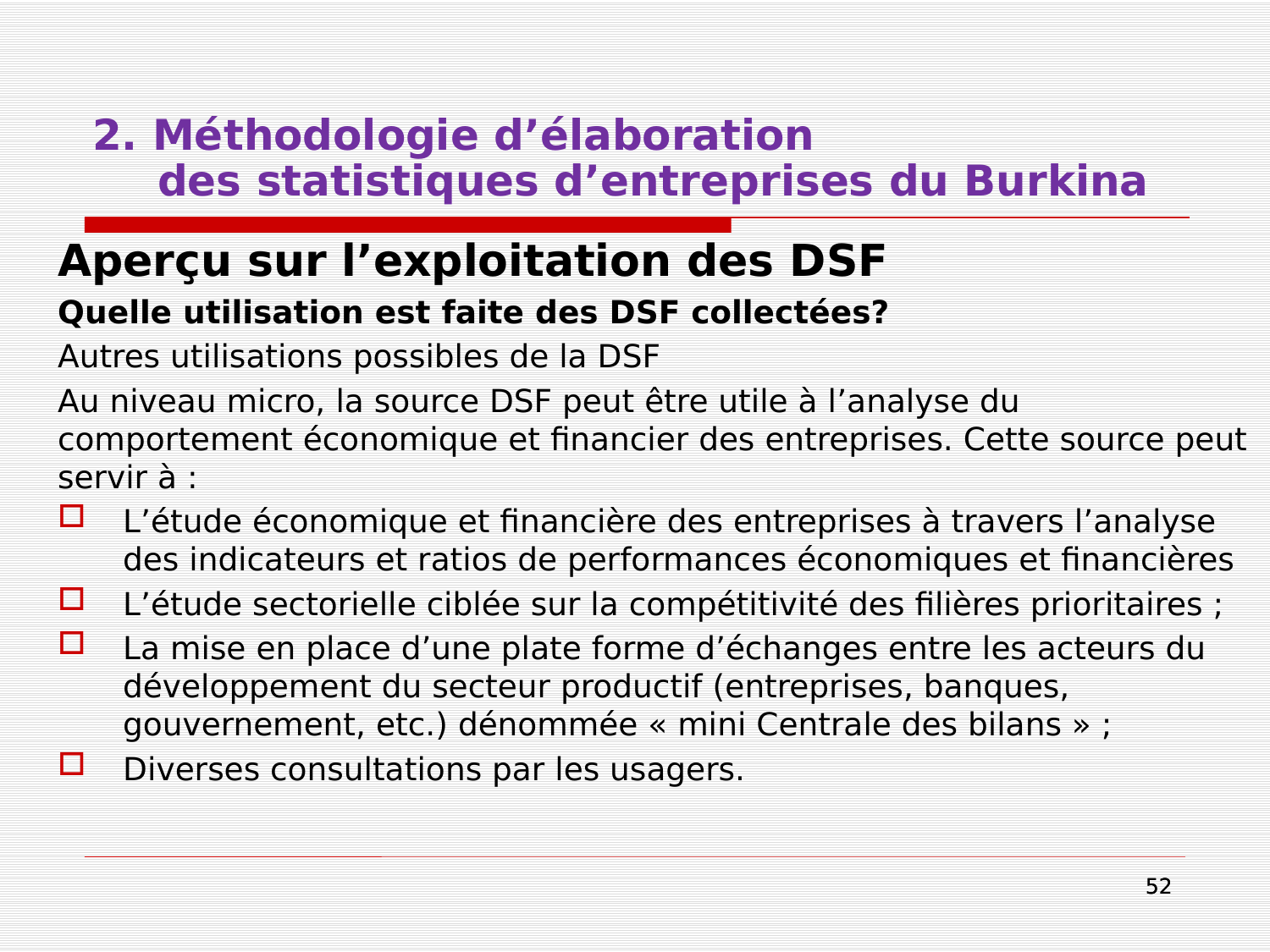

# 2. Méthodologie d’élaboration des statistiques d’entreprises du Burkina
Aperçu sur l’exploitation des DSF
Quelle utilisation est faite des DSF collectées?
Autres utilisations possibles de la DSF
Au niveau micro, la source DSF peut être utile à l’analyse du comportement économique et financier des entreprises. Cette source peut servir à :
L’étude économique et financière des entreprises à travers l’analyse des indicateurs et ratios de performances économiques et financières
L’étude sectorielle ciblée sur la compétitivité des filières prioritaires ;
La mise en place d’une plate forme d’échanges entre les acteurs du développement du secteur productif (entreprises, banques, gouvernement, etc.) dénommée « mini Centrale des bilans » ;
Diverses consultations par les usagers.

52
52